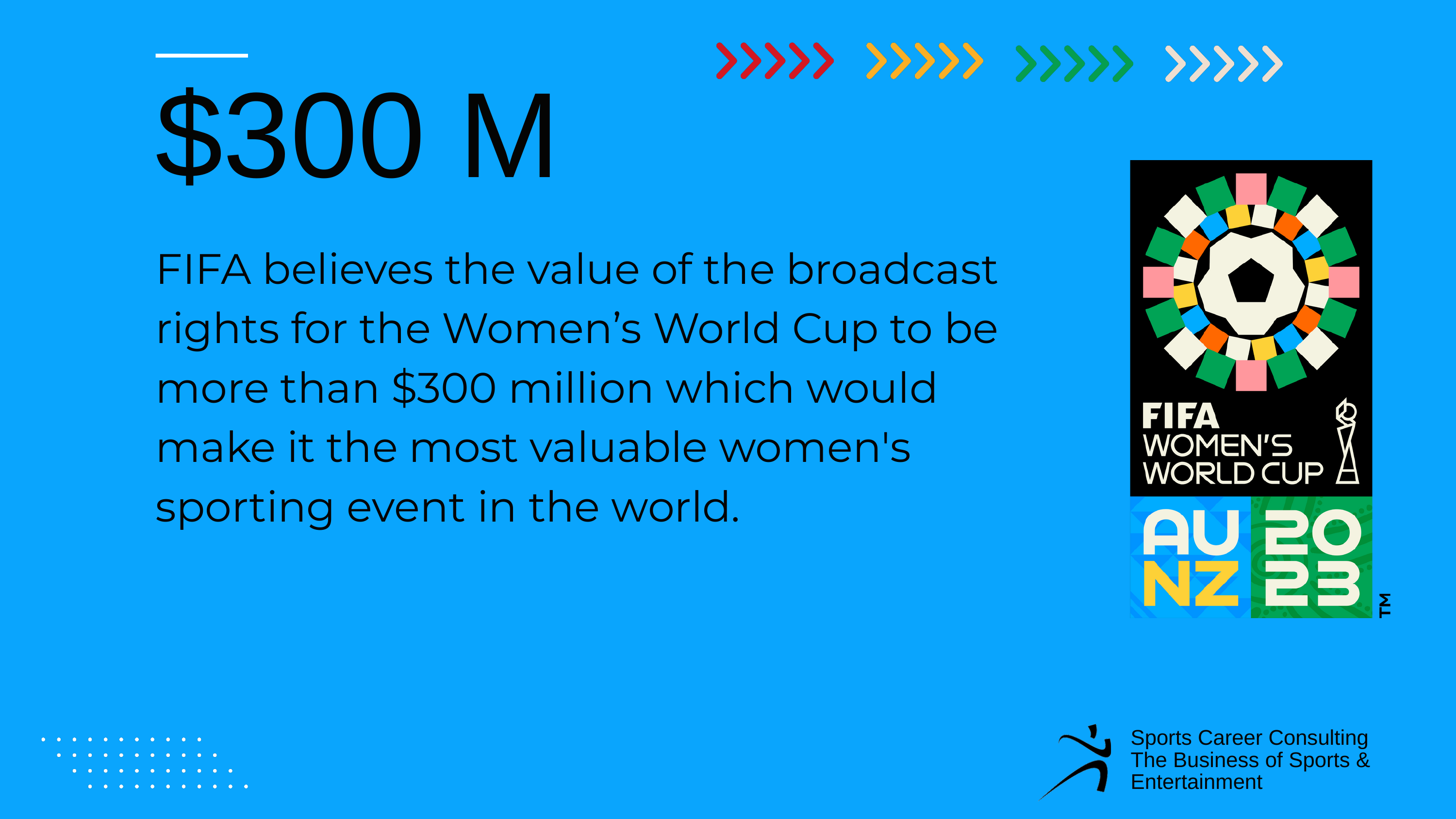

$300 M

FIFA believes the value of the broadcast rights for the Women’s World Cup to be more than $300 million which would make it the most valuable women's sporting event in the world.

Sports Career Consulting
The Business of Sports & Entertainment